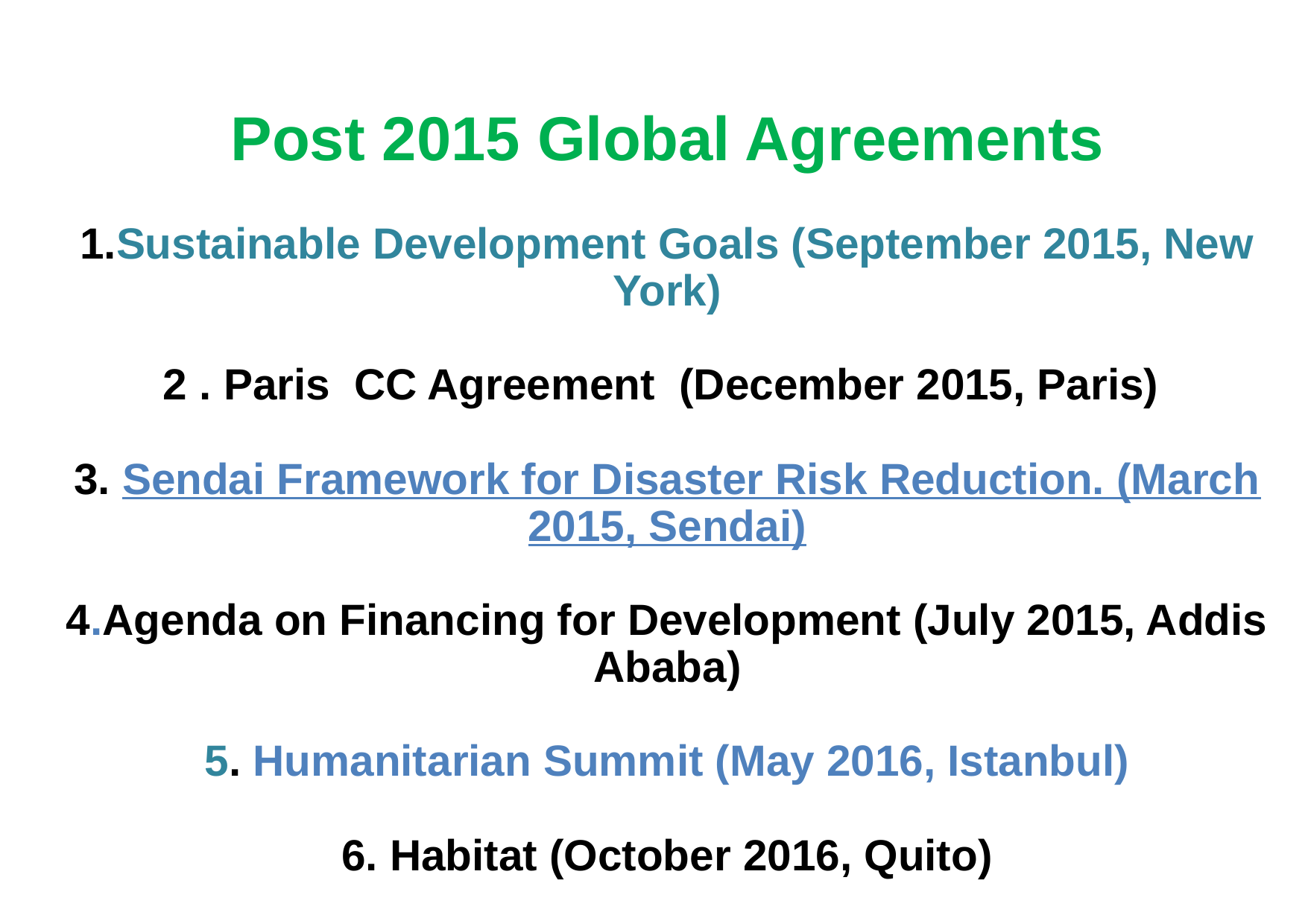

# Post 2015 Global Agreements 1.Sustainable Development Goals (September 2015, New York) 2 . Paris  CC Agreement  (December 2015, Paris) 3. Sendai Framework for Disaster Risk Reduction. (March 2015, Sendai) 4.Agenda on Financing for Development (July 2015, Addis Ababa) 5. Humanitarian Summit (May 2016, Istanbul) 6. Habitat (October 2016, Quito)